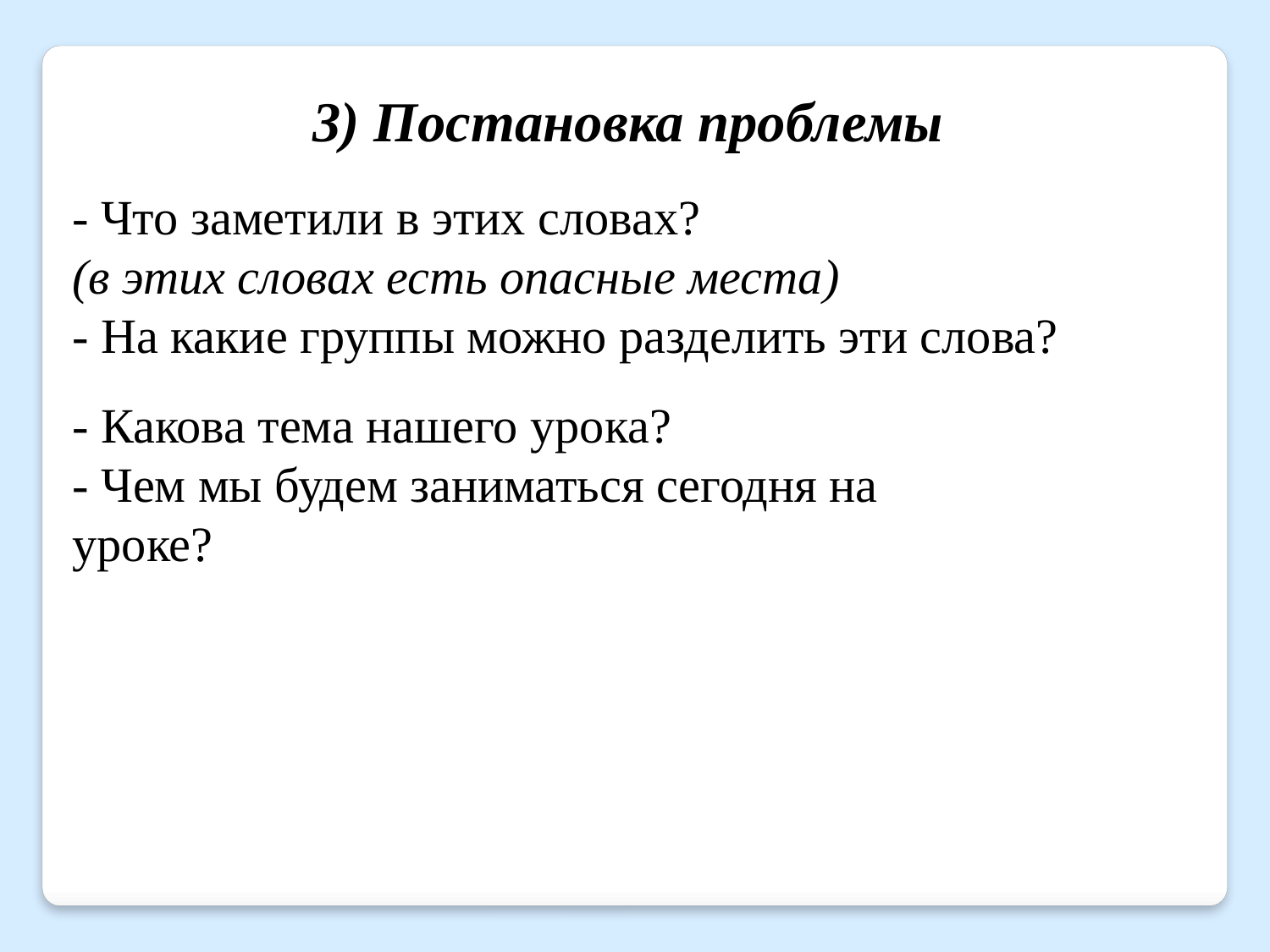

3) Постановка проблемы
- Что заметили в этих словах?
(в этих словах есть опасные места)
- На какие группы можно разделить эти слова?
- Какова тема нашего урока?
- Чем мы будем заниматься сегодня на уроке?